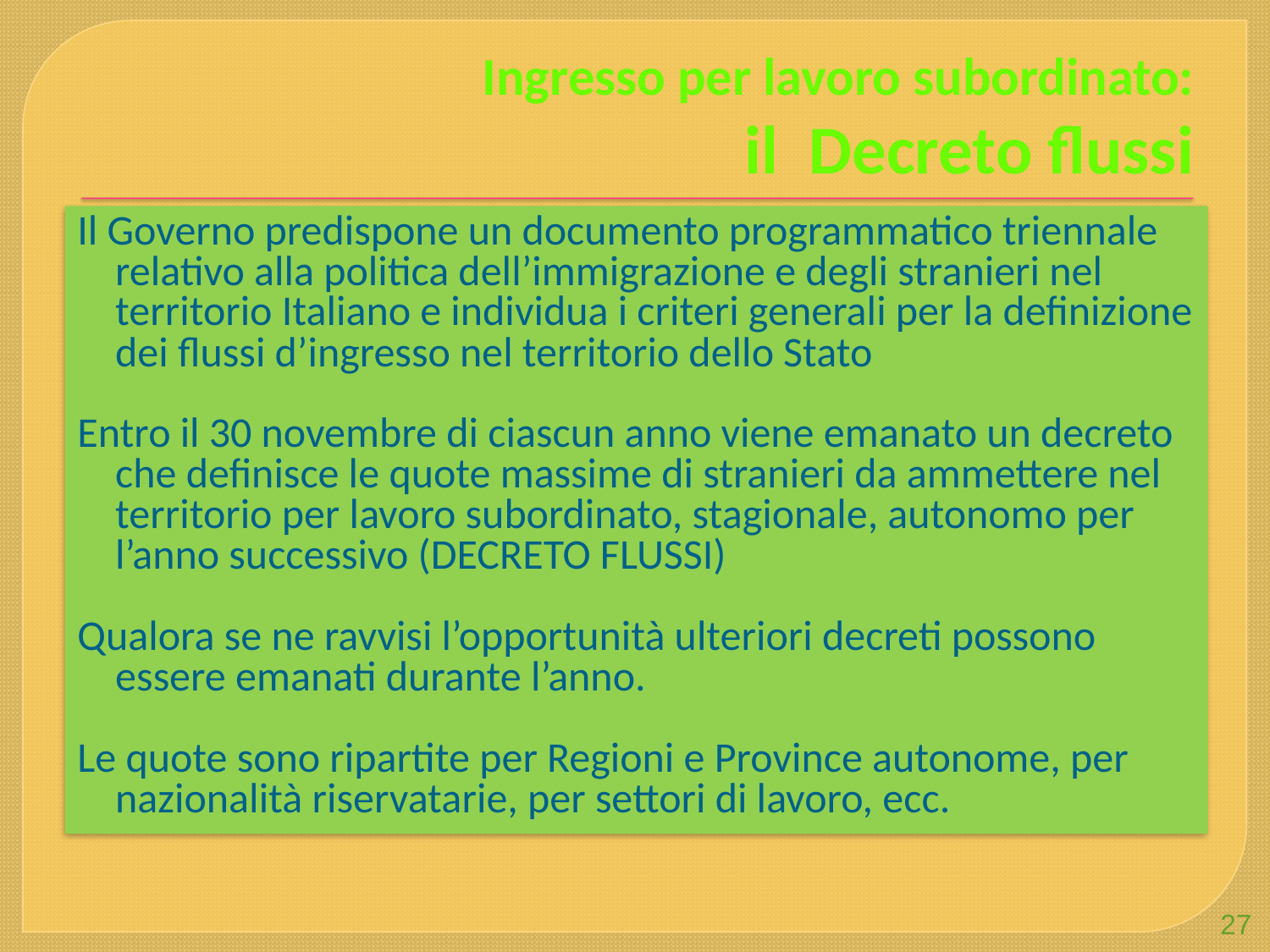

Ingresso per lavoro subordinato:
il  Decreto flussi
Il Governo predispone un documento programmatico triennale relativo alla politica dell’immigrazione e degli stranieri nel territorio Italiano e individua i criteri generali per la definizione dei flussi d’ingresso nel territorio dello Stato

Entro il 30 novembre di ciascun anno viene emanato un decreto che definisce le quote massime di stranieri da ammettere nel territorio per lavoro subordinato, stagionale, autonomo per l’anno successivo (DECRETO FLUSSI)

Qualora se ne ravvisi l’opportunità ulteriori decreti possono essere emanati durante l’anno.

Le quote sono ripartite per Regioni e Province autonome, per nazionalità riservatarie, per settori di lavoro, ecc.

27